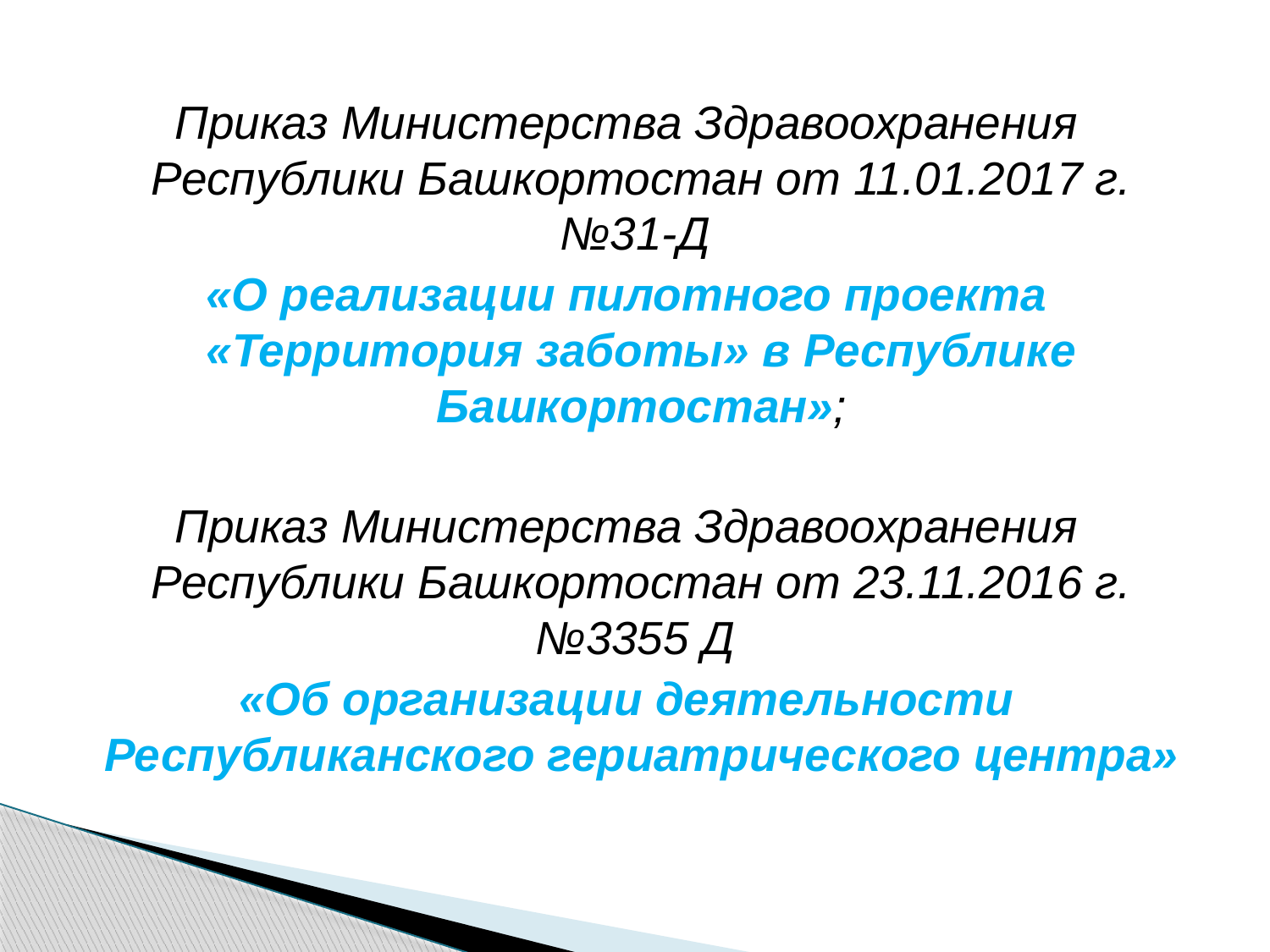

Приказ Министерства Здравоохранения Республики Башкортостан от 11.01.2017 г. №31-Д
«О реализации пилотного проекта «Территория заботы» в Республике Башкортостан»;

Приказ Министерства Здравоохранения Республики Башкортостан от 23.11.2016 г. №3355 Д
«Об организации деятельности Республиканского гериатрического центра»